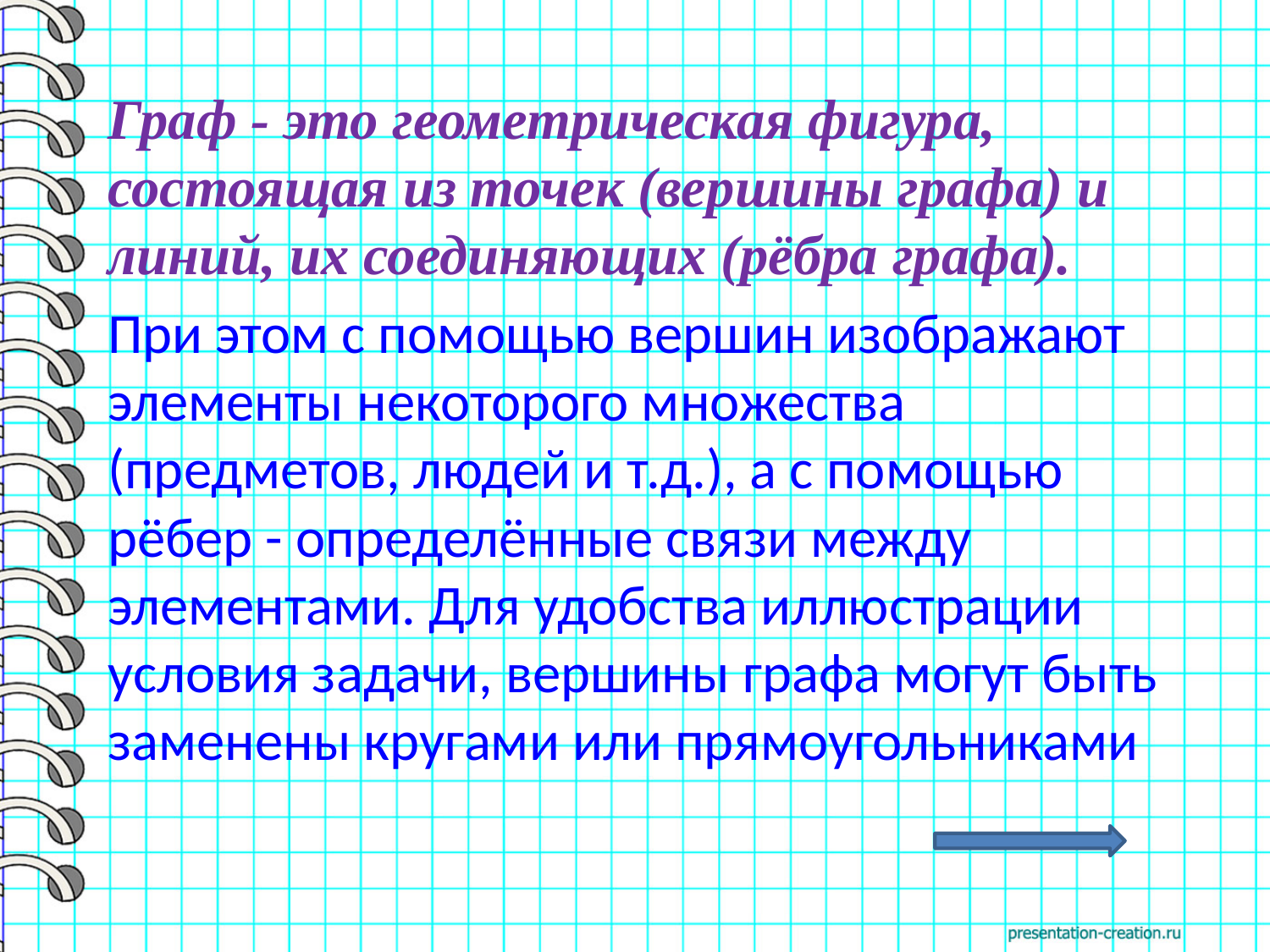

Граф - это геометрическая фигура, состоящая из точек (вершины графа) и линий, их соединяющих (рёбра графа).
При этом с помощью вершин изображают элементы некоторого множества (предметов, людей и т.д.), а с помощью рёбер - определённые связи между элементами. Для удобства иллюстрации условия задачи, вершины графа могут быть заменены кругами или прямоугольниками